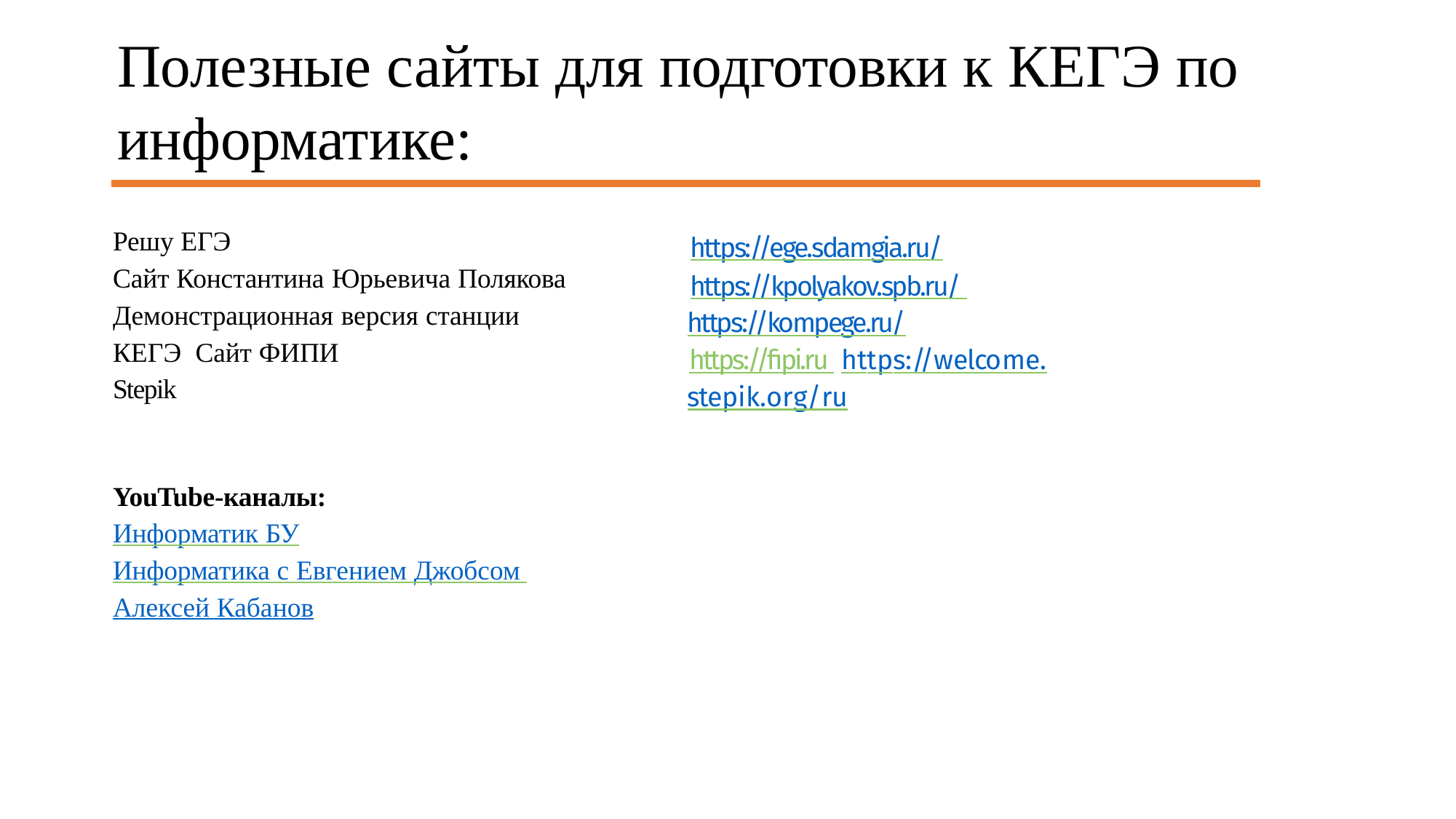

# Полезные сайты для подготовки к КЕГЭ по информатике:

Решу ЕГЭ
Сайт Константина Юрьевича Полякова  Демонстрационная версия станции КЕГЭ  Сайт ФИПИ
Stepik
https://ege.sdamgia.ru/
https://kpolyakov.spb.ru/  https://kompege.ru/
https://fipi.ru  https://welcome.stepik.org/ru

YouTube-каналы:
Информатик БУ
Информатика с Евгением Джобсом
Алексей Кабанов